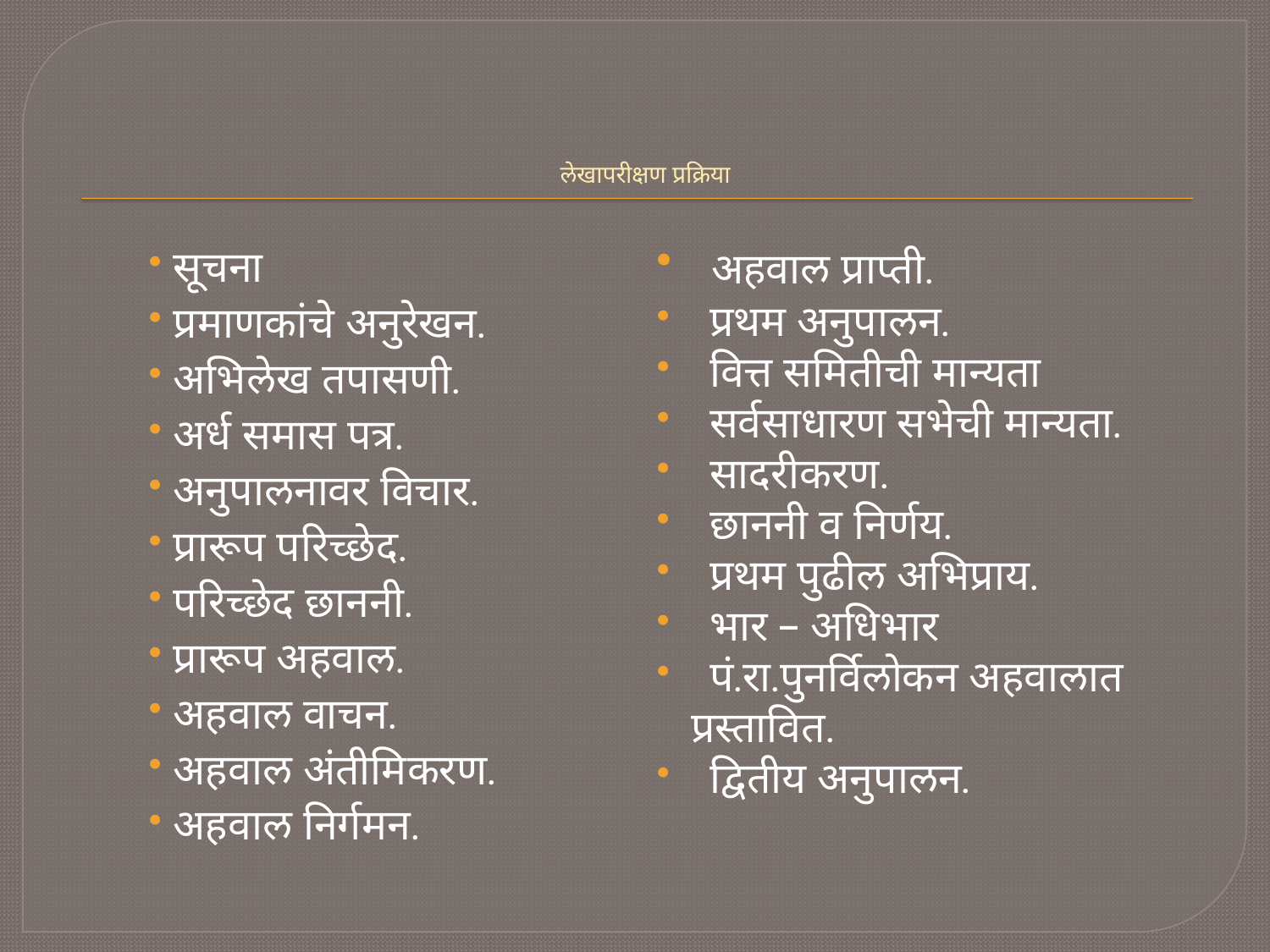

# लेखापरीक्षण प्रक्रिया
 सूचना
 प्रमाणकांचे अनुरेखन.
 अभिलेख तपासणी.
 अर्ध समास पत्र.
 अनुपालनावर विचार.
 प्रारूप परिच्छेद.
 परिच्छेद छाननी.
 प्रारूप अहवाल.
 अहवाल वाचन.
 अहवाल अंतीमिकरण.
 अहवाल निर्गमन.

 अहवाल प्राप्ती.
 प्रथम अनुपालन.
 वित्त समितीची मान्यता
 सर्वसाधारण सभेची मान्यता.
 सादरीकरण.
 छाननी व निर्णय.
 प्रथम पुढील अभिप्राय.
 भार – अधिभार
 पं.रा.पुनर्विलोकन अहवालात
   प्रस्तावित.
 द्वितीय अनुपालन.